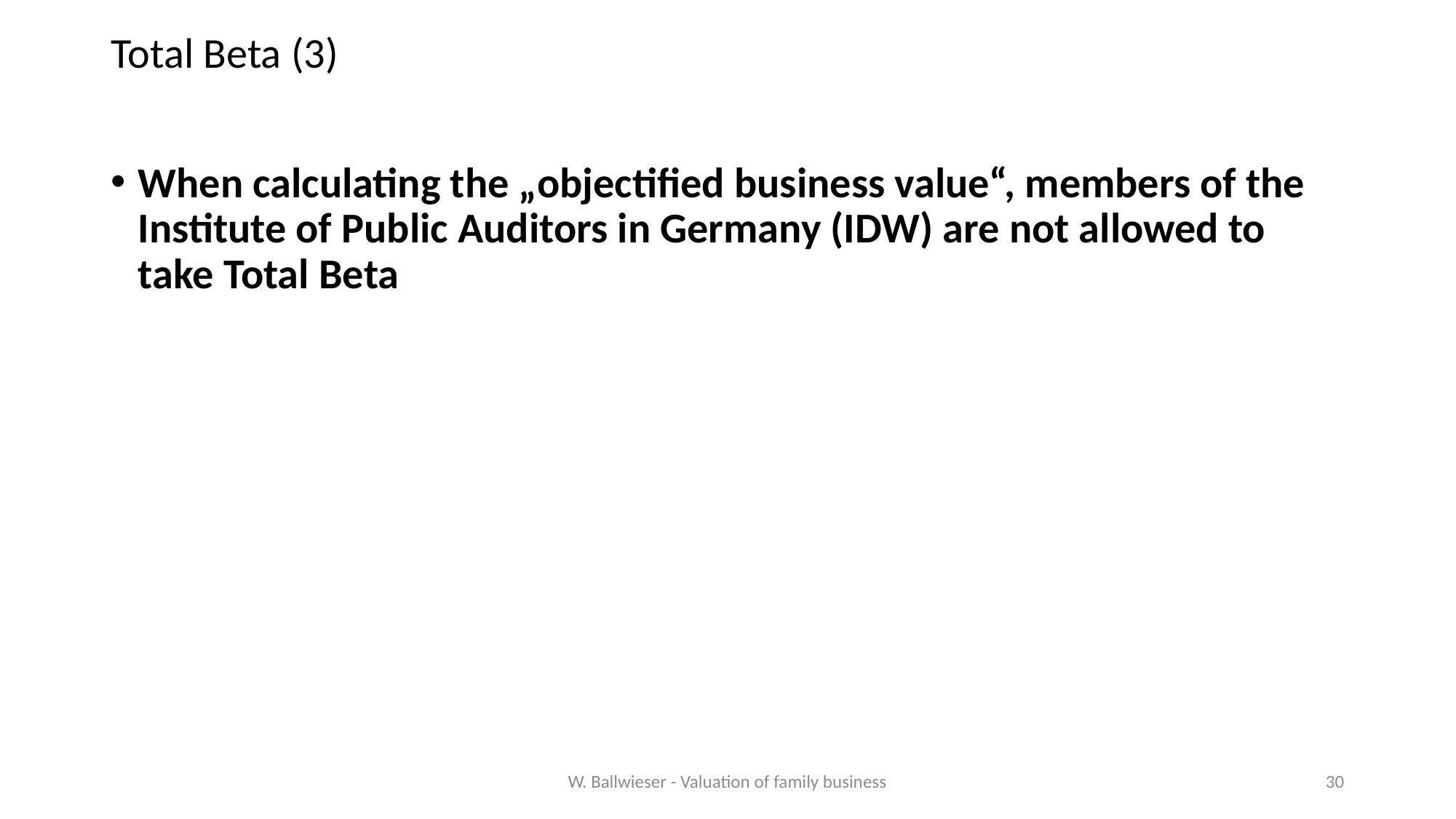

# Total Beta (3)
When calculating the „objectified business value“, members of the Institute of Public Auditors in Germany (IDW) are not allowed to take Total Beta

W. Ballwieser - Valuation of family business
30